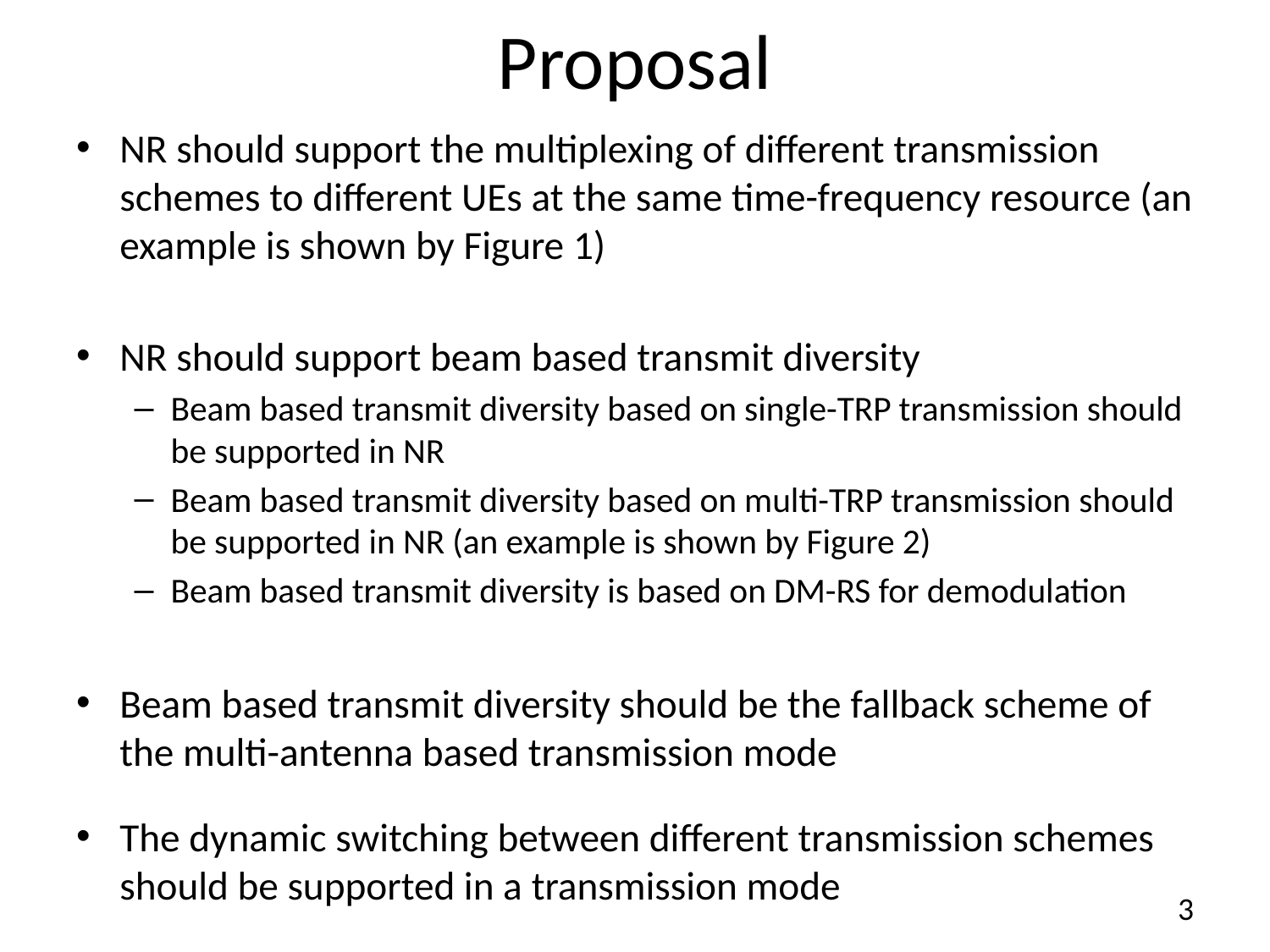

# Proposal
NR should support the multiplexing of different transmission schemes to different UEs at the same time-frequency resource (an example is shown by Figure 1)

NR should support beam based transmit diversity
Beam based transmit diversity based on single-TRP transmission should be supported in NR
Beam based transmit diversity based on multi-TRP transmission should be supported in NR (an example is shown by Figure 2)
Beam based transmit diversity is based on DM-RS for demodulation

Beam based transmit diversity should be the fallback scheme of the multi-antenna based transmission mode

The dynamic switching between different transmission schemes should be supported in a transmission mode
3